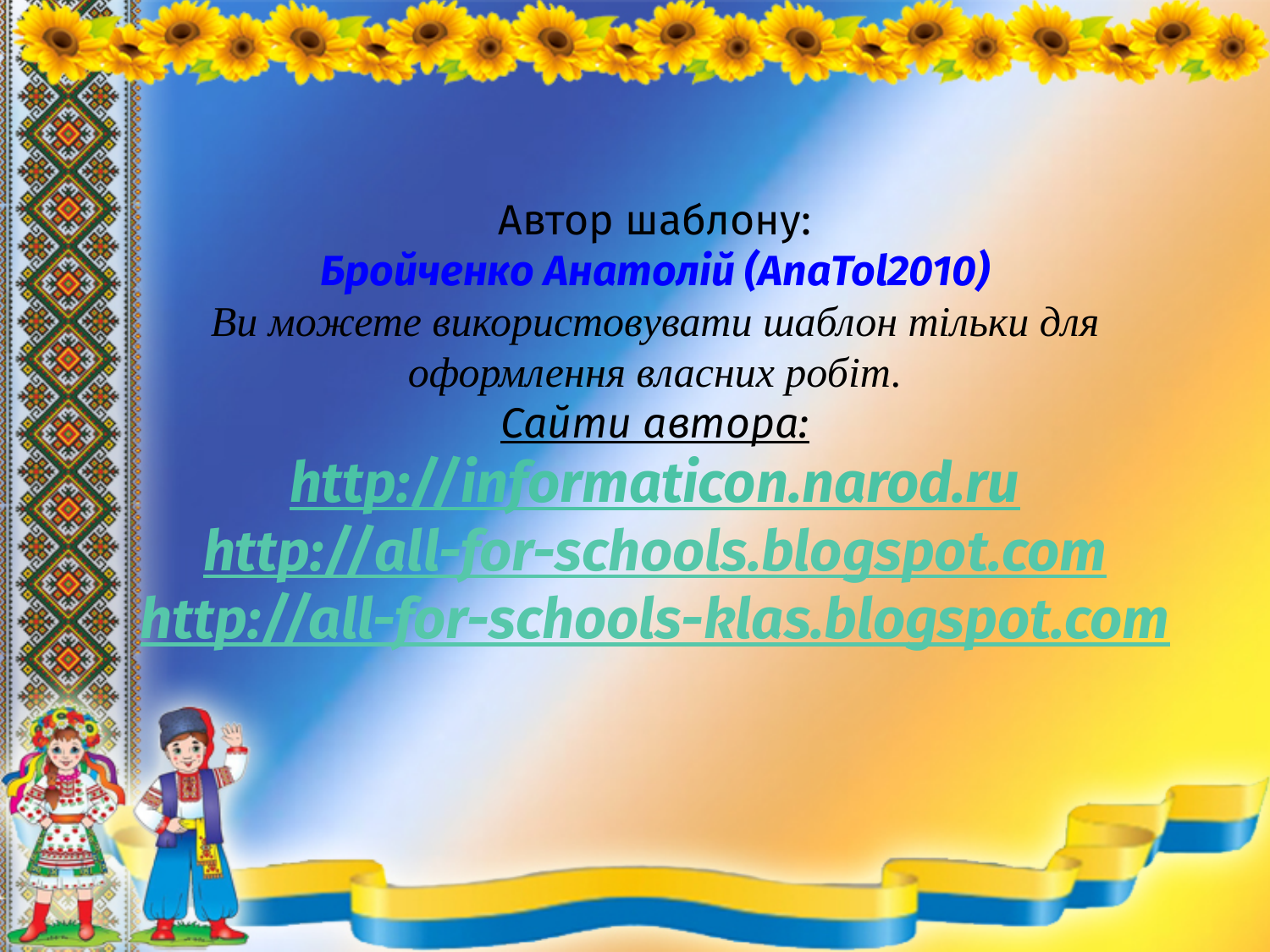

Автор шаблону:
Бройченко Анатолій (AnaTol2010)
Ви можете використовувати шаблон тільки для оформлення власних робіт.
Сайти автора:
http://informaticon.narod.ru
http://all-for-schools.blogspot.com
http://all-for-schools-klas.blogspot.com